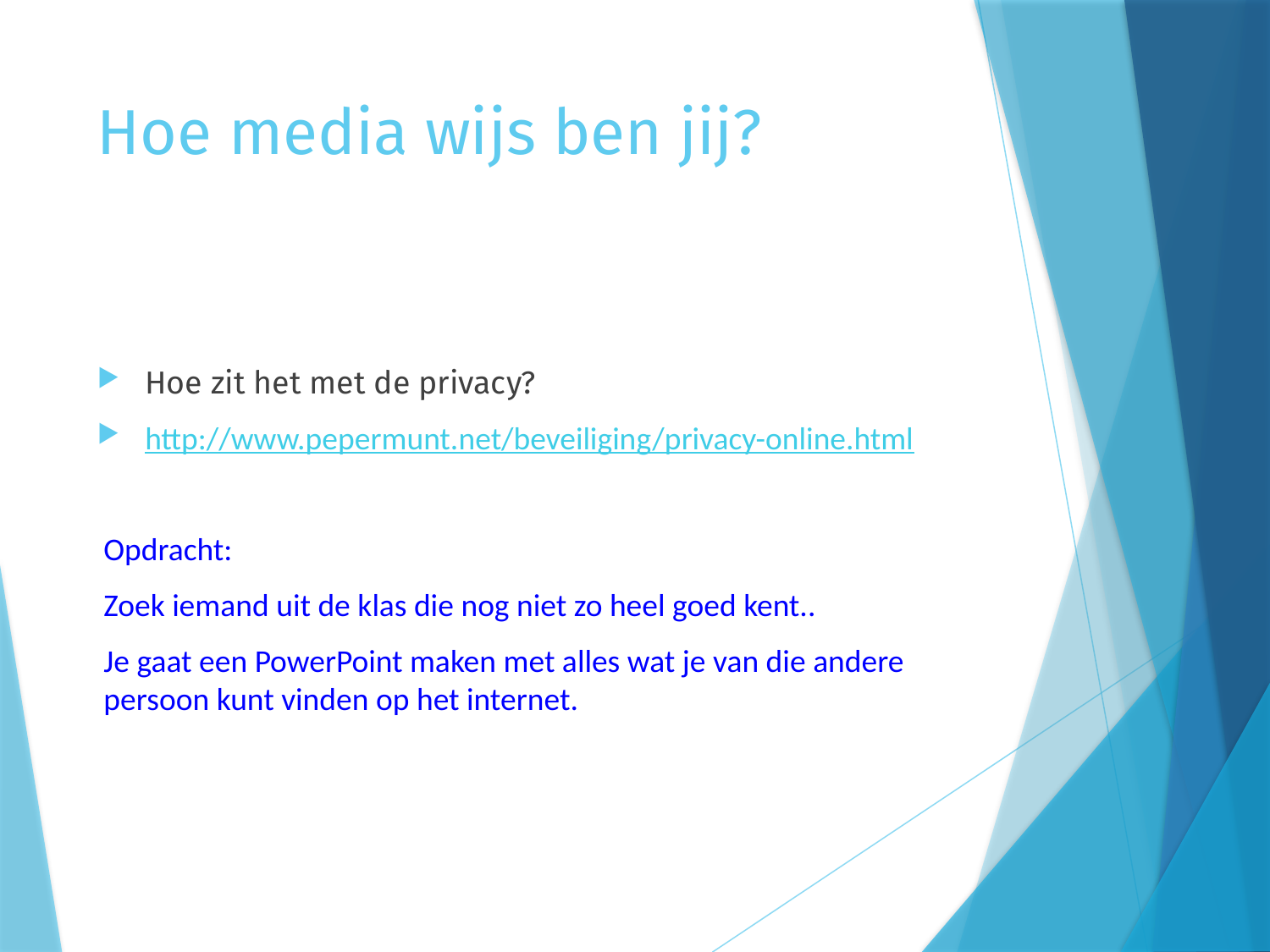

# Hoe media wijs ben jij?

Hoe zit het met de privacy?
http://www.pepermunt.net/beveiliging/privacy-online.html

Opdracht:
Zoek iemand uit de klas die nog niet zo heel goed kent..
Je gaat een PowerPoint maken met alles wat je van die andere persoon kunt vinden op het internet.